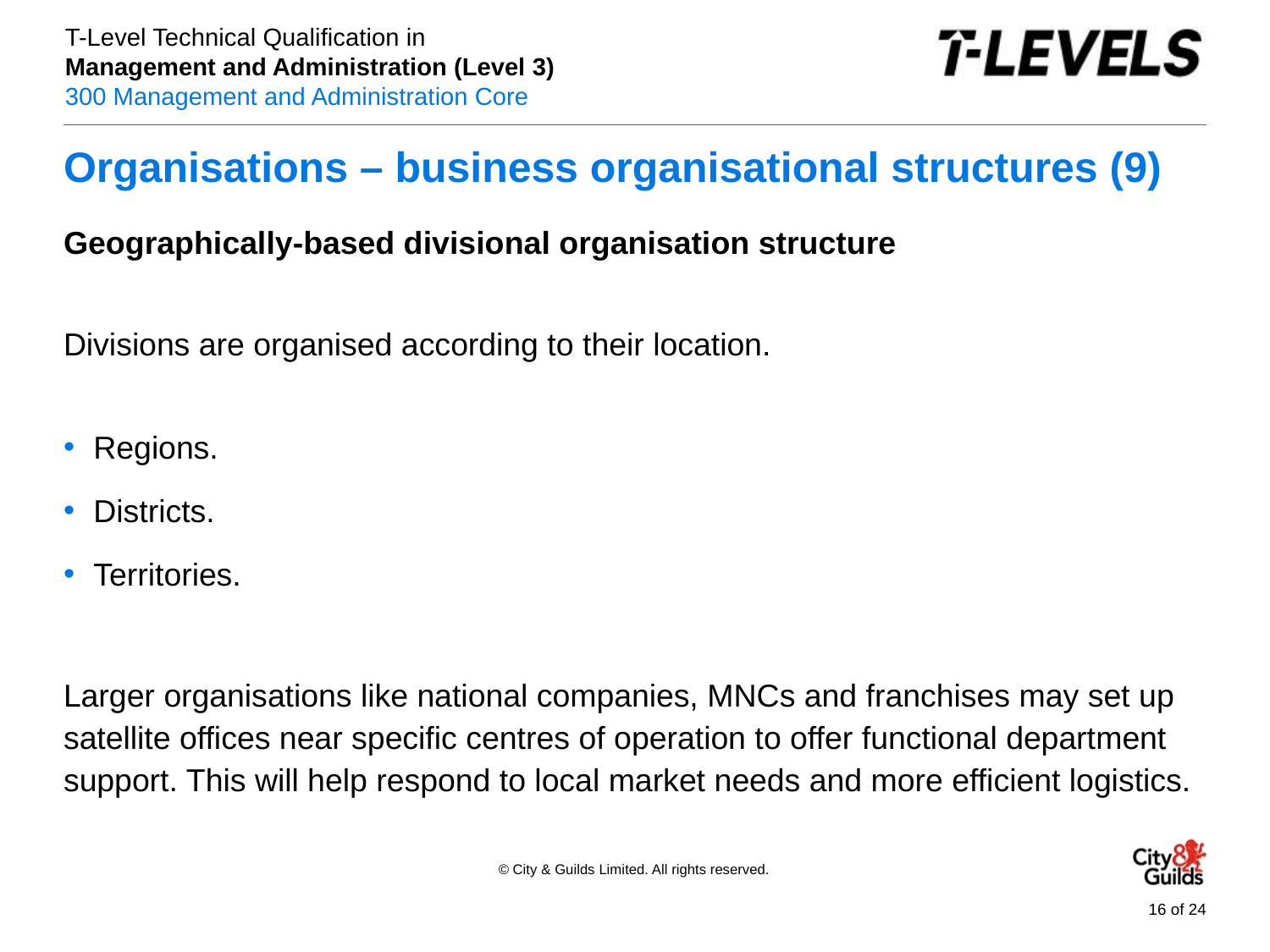

# Organisations – business organisational structures (9)
Geographically-based divisional organisation structure

Divisions are organised according to their location.

Regions.
Districts.
Territories.

Larger organisations like national companies, MNCs and franchises may set up satellite offices near specific centres of operation to offer functional department support. This will help respond to local market needs and more efficient logistics.